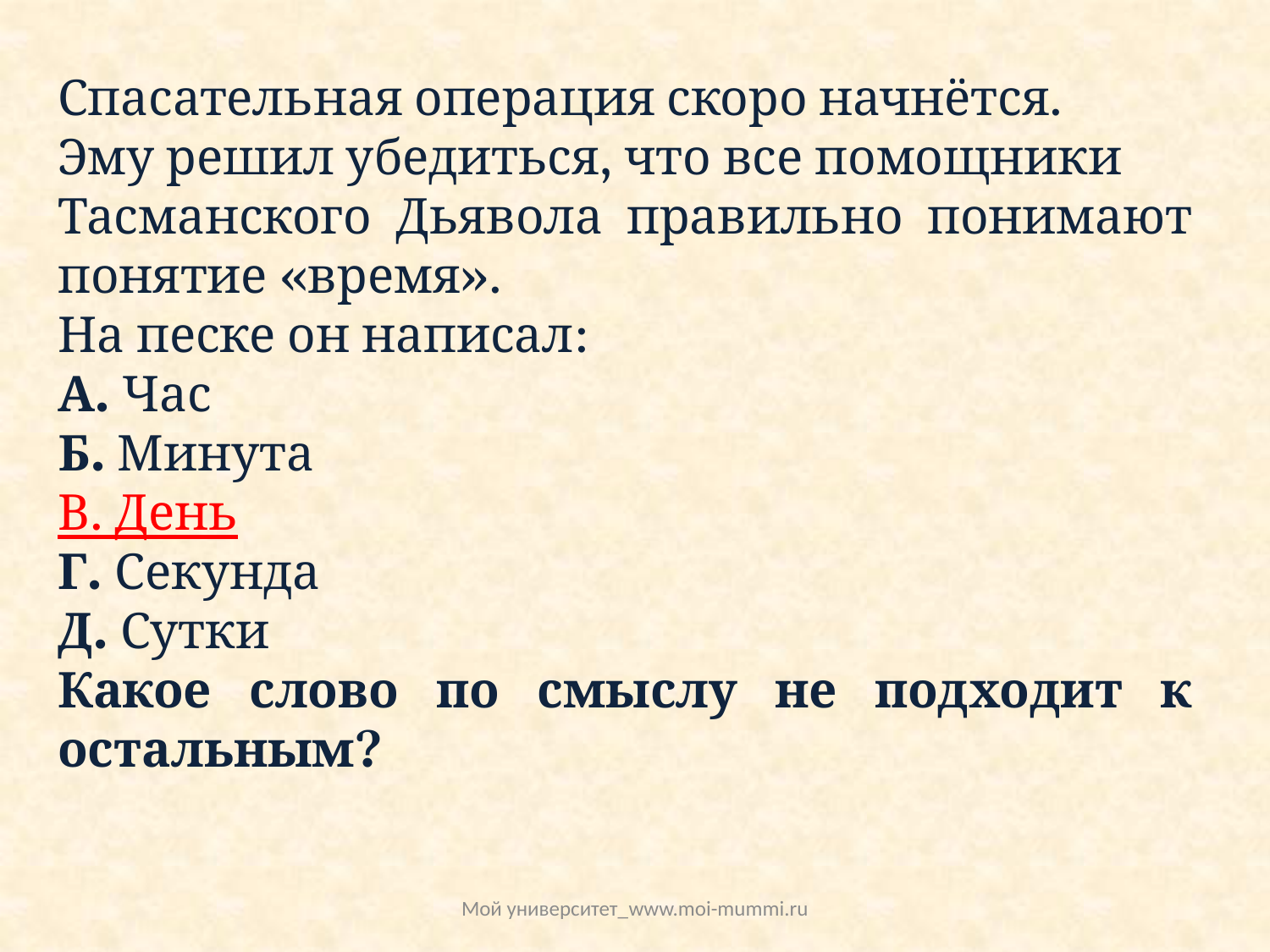

Спасательная операция скоро начнётся.
Эму решил убедиться, что все помощники
Тасманского Дьявола правильно понимают понятие «время».
На песке он написал:
А. Час
Б. Минута
В. День
Г. Секунда
Д. Сутки
Какое слово по смыслу не подходит к остальным?
Мой университет_www.moi-mummi.ru